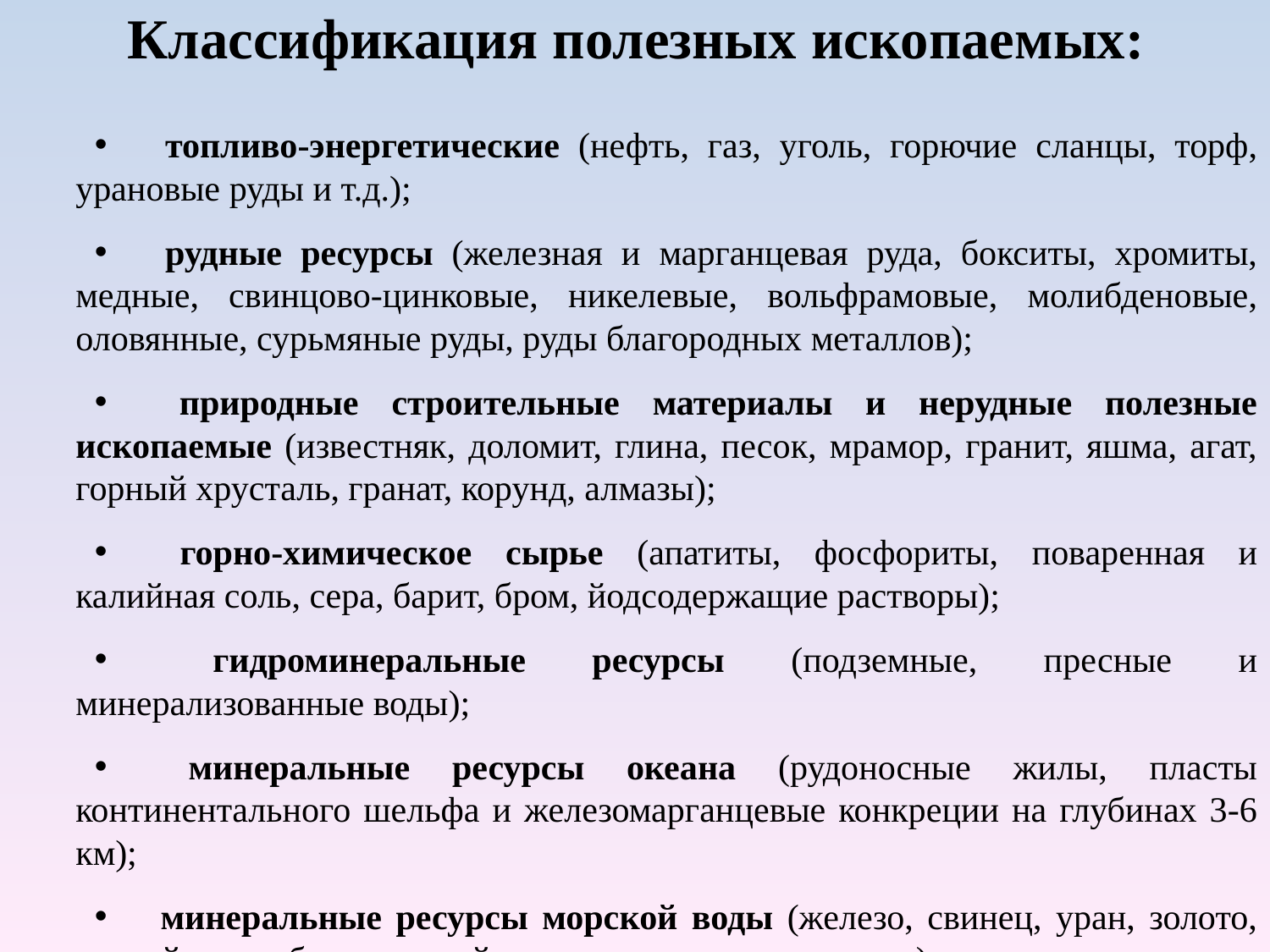

# Классификация полезных ископаемых:
 топливо-энергетические (нефть, газ, уголь, горючие сланцы, торф, урановые руды и т.д.);
 рудные ресурсы (железная и марганцевая руда, бокситы, хромиты, медные, свинцово-цинковые, никелевые, вольфрамовые, молибденовые, оловянные, сурьмяные руды, руды благородных металлов);
 природные строительные материалы и нерудные полезные ископаемые (известняк, доломит, глина, песок, мрамор, гранит, яшма, агат, горный хрусталь, гранат, корунд, алмазы);
 горно-химическое сырье (апатиты, фосфориты, поваренная и калийная соль, сера, барит, бром, йодсодержащие растворы);
 гидроминеральные ресурсы (подземные, пресные и минерализованные воды);
 минеральные ресурсы океана (рудоносные жилы, пласты континентального шельфа и железомарганцевые конкреции на глубинах 3-6 км);
 минеральные ресурсы морской воды (железо, свинец, уран, золото, натрий, хлор, бром, магний, поваренная соль, марганец).